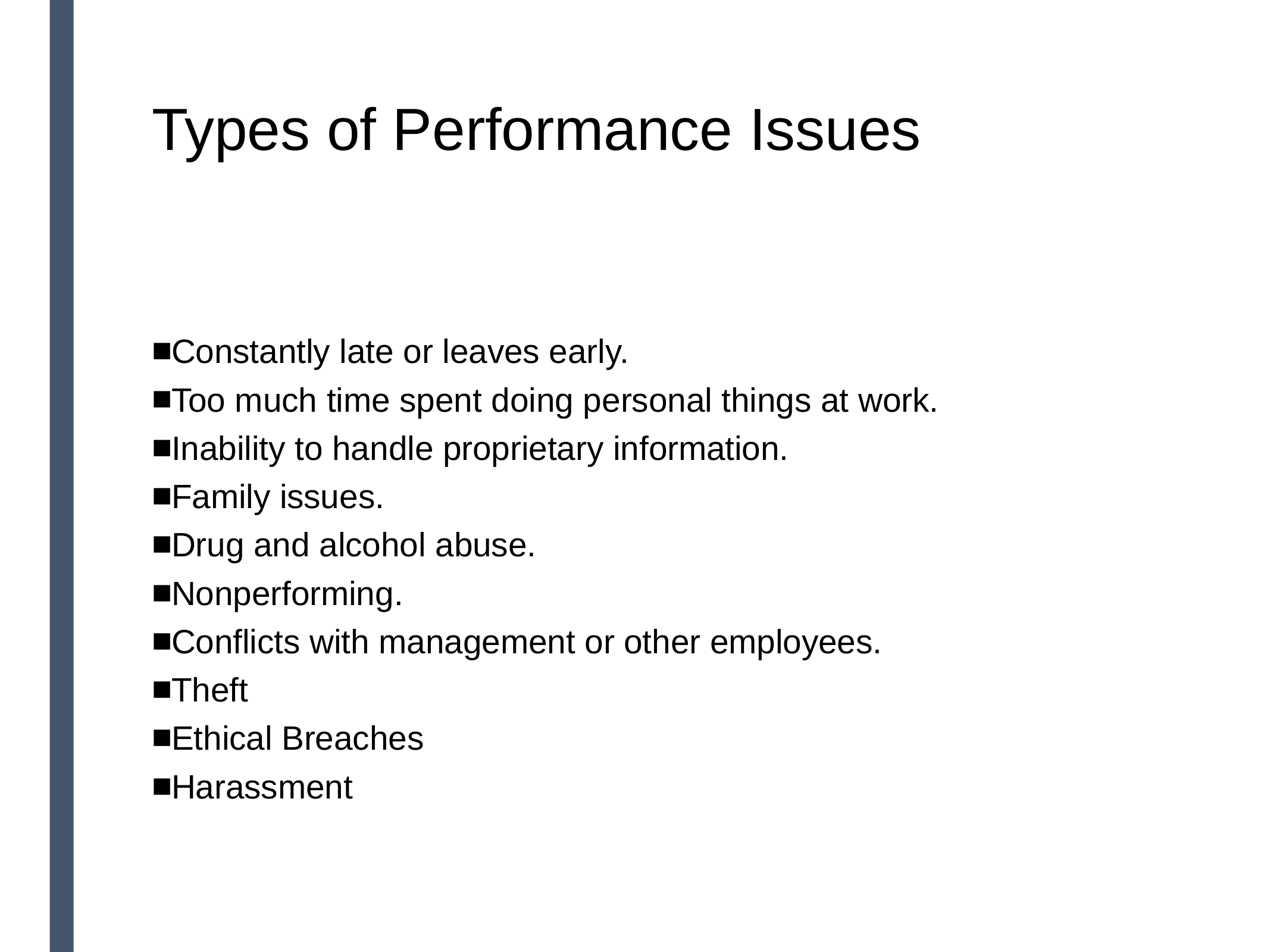

# Types of Performance Issues
Constantly late or leaves early.
Too much time spent doing personal things at work.
Inability to handle proprietary information.
Family issues.
Drug and alcohol abuse.
Nonperforming.
Conflicts with management or other employees.
Theft
Ethical Breaches
Harassment